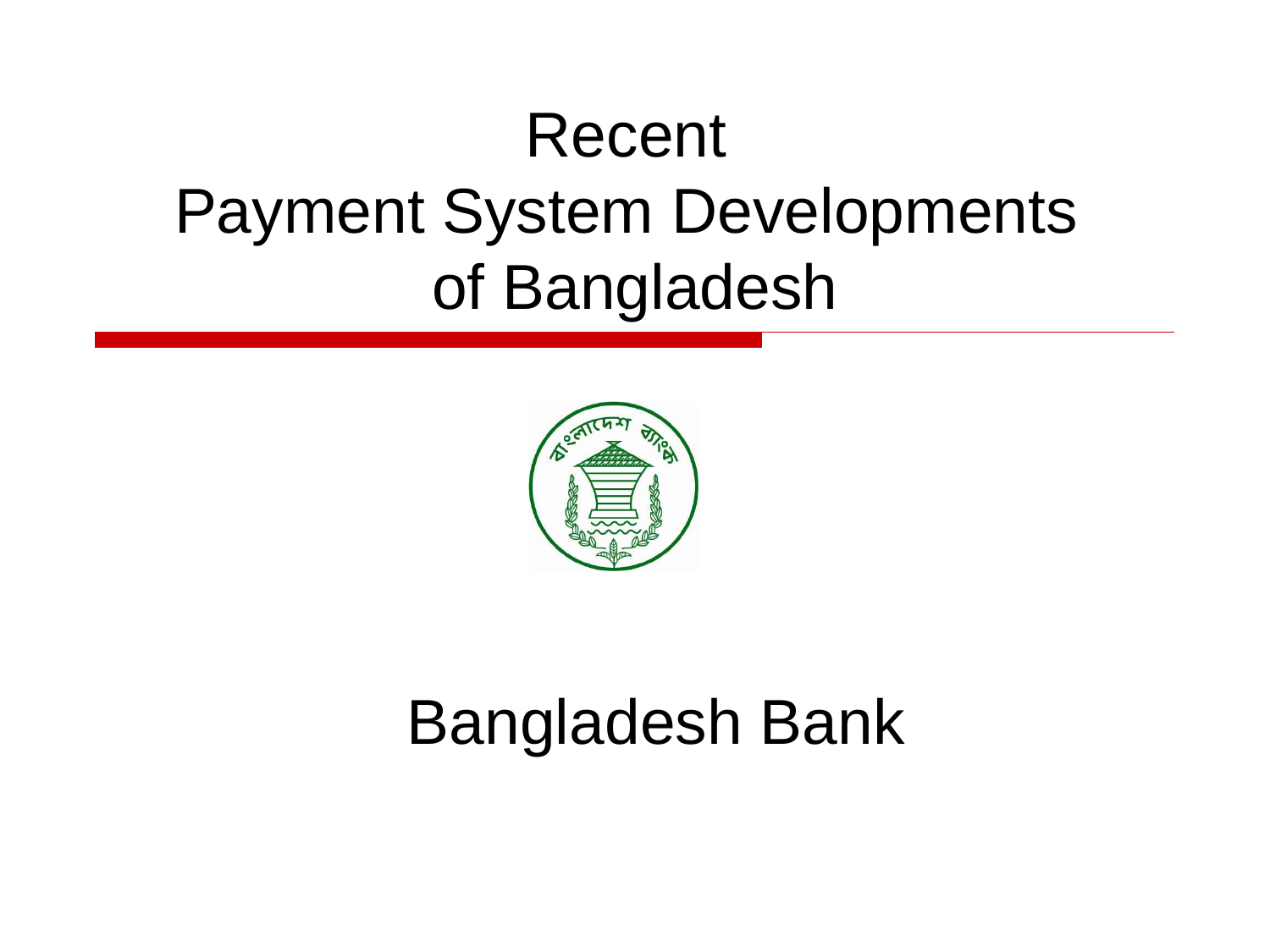

# Recent Payment System Developments of Bangladesh

Bangladesh Bank